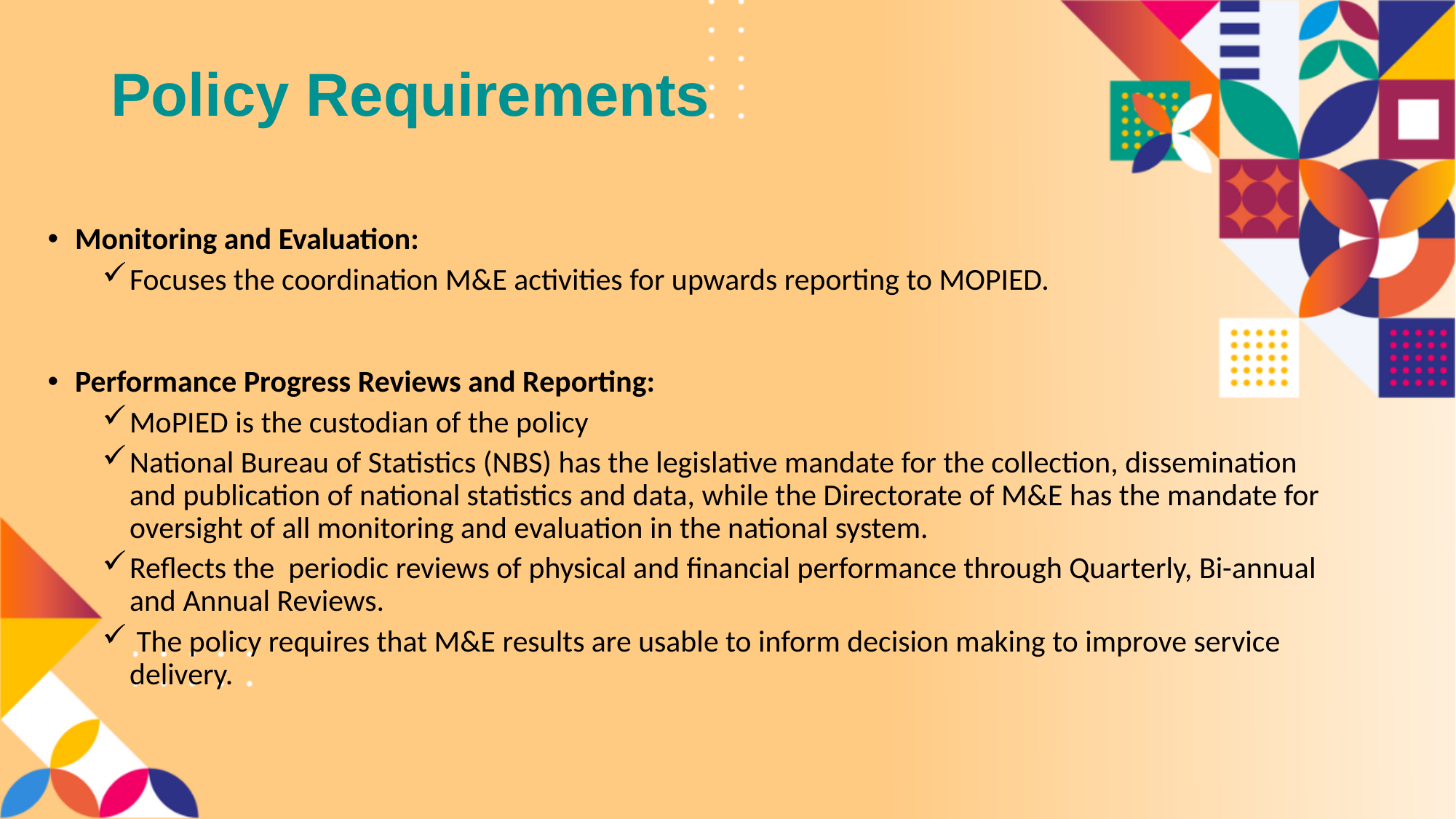

# Policy Requirements
Monitoring and Evaluation:
Focuses the coordination M&E activities for upwards reporting to MOPIED.

Performance Progress Reviews and Reporting:
MoPIED is the custodian of the policy
National Bureau of Statistics (NBS) has the legislative mandate for the collection, dissemination and publication of national statistics and data, while the Directorate of M&E has the mandate for oversight of all monitoring and evaluation in the national system.
Reflects the  periodic reviews of physical and financial performance through Quarterly, Bi-annual and Annual Reviews.
 The policy requires that M&E results are usable to inform decision making to improve service delivery.